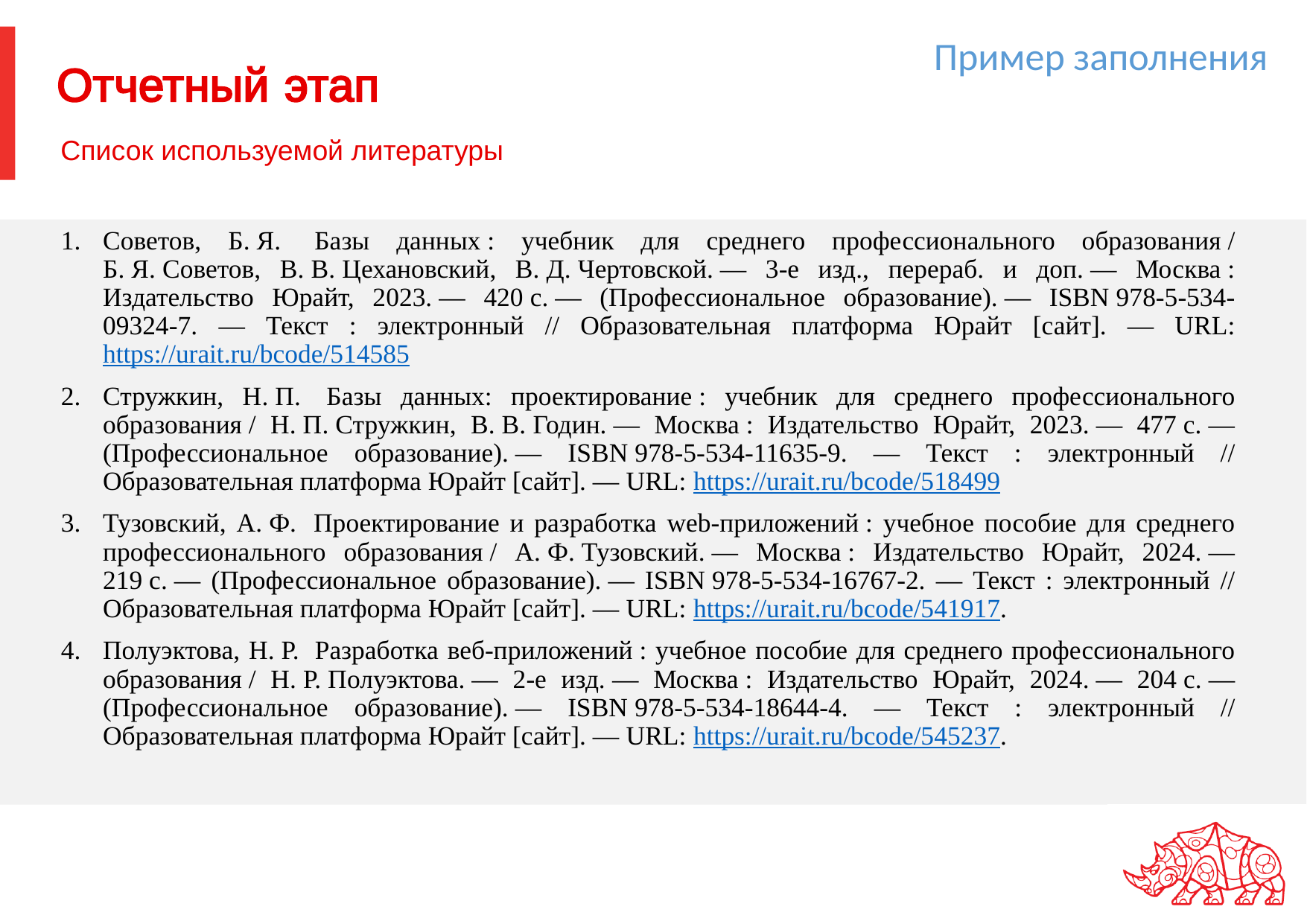

Пример заполнения
# Отчетный этап
Список используемой литературы
Советов, Б. Я.  Базы данных : учебник для среднего профессионального образования / Б. Я. Советов, В. В. Цехановский, В. Д. Чертовской. — 3-е изд., перераб. и доп. — Москва : Издательство Юрайт, 2023. — 420 с. — (Профессиональное образование). — ISBN 978-5-534-09324-7. — Текст : электронный // Образовательная платформа Юрайт [сайт]. — URL: https://urait.ru/bcode/514585
Стружкин, Н. П.  Базы данных: проектирование : учебник для среднего профессионального образования / Н. П. Стружкин, В. В. Годин. — Москва : Издательство Юрайт, 2023. — 477 с. — (Профессиональное образование). — ISBN 978-5-534-11635-9. — Текст : электронный // Образовательная платформа Юрайт [сайт]. — URL: https://urait.ru/bcode/518499
Тузовский, А. Ф.  Проектирование и разработка web-приложений : учебное пособие для среднего профессионального образования / А. Ф. Тузовский. — Москва : Издательство Юрайт, 2024. — 219 с. — (Профессиональное образование). — ISBN 978-5-534-16767-2. — Текст : электронный // Образовательная платформа Юрайт [сайт]. — URL: https://urait.ru/bcode/541917.
Полуэктова, Н. Р.  Разработка веб-приложений : учебное пособие для среднего профессионального образования / Н. Р. Полуэктова. — 2-е изд. — Москва : Издательство Юрайт, 2024. — 204 с. — (Профессиональное образование). — ISBN 978-5-534-18644-4. — Текст : электронный // Образовательная платформа Юрайт [сайт]. — URL: https://urait.ru/bcode/545237.